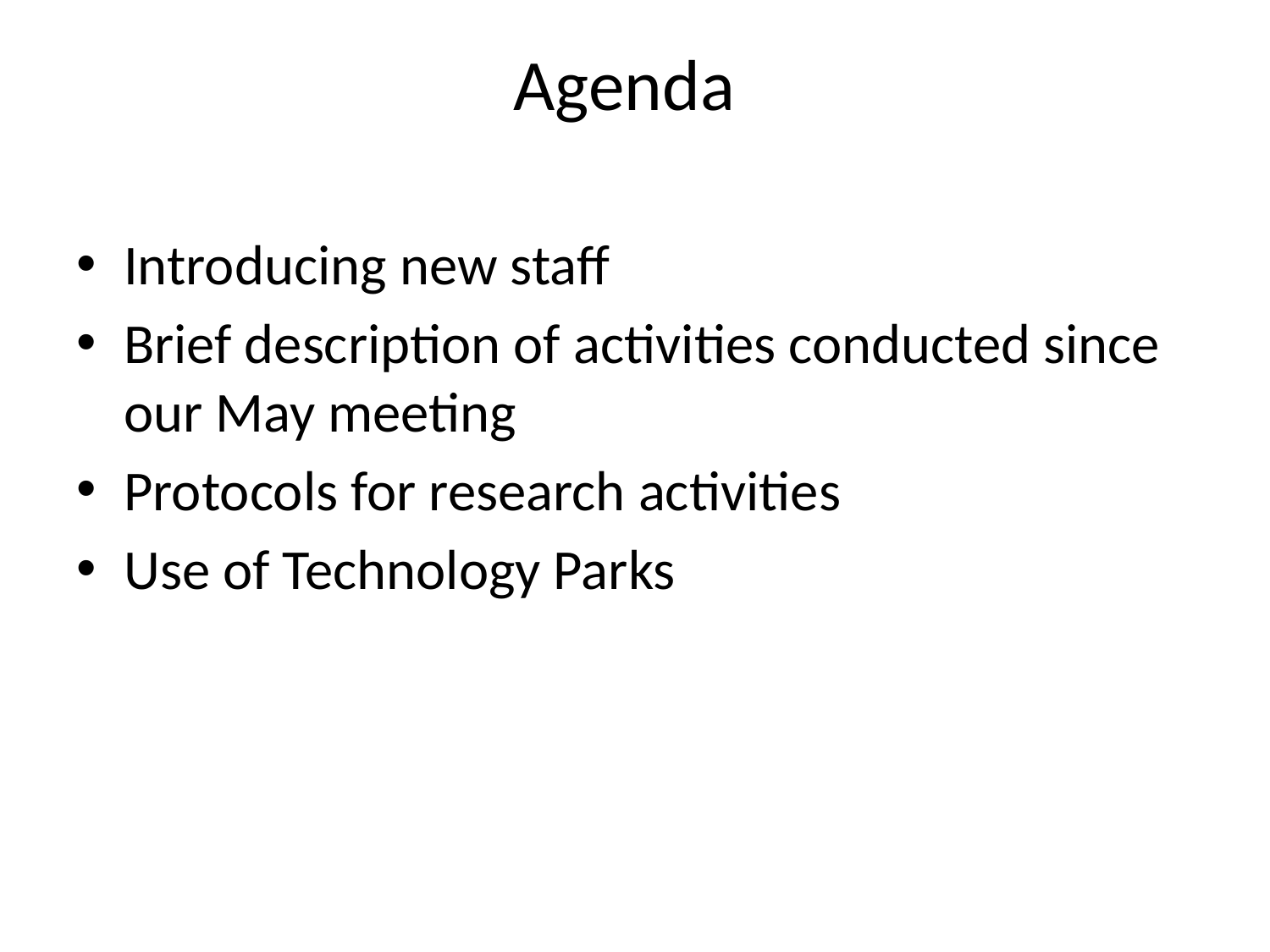

# Agenda
Introducing new staff
Brief description of activities conducted since our May meeting
Protocols for research activities
Use of Technology Parks